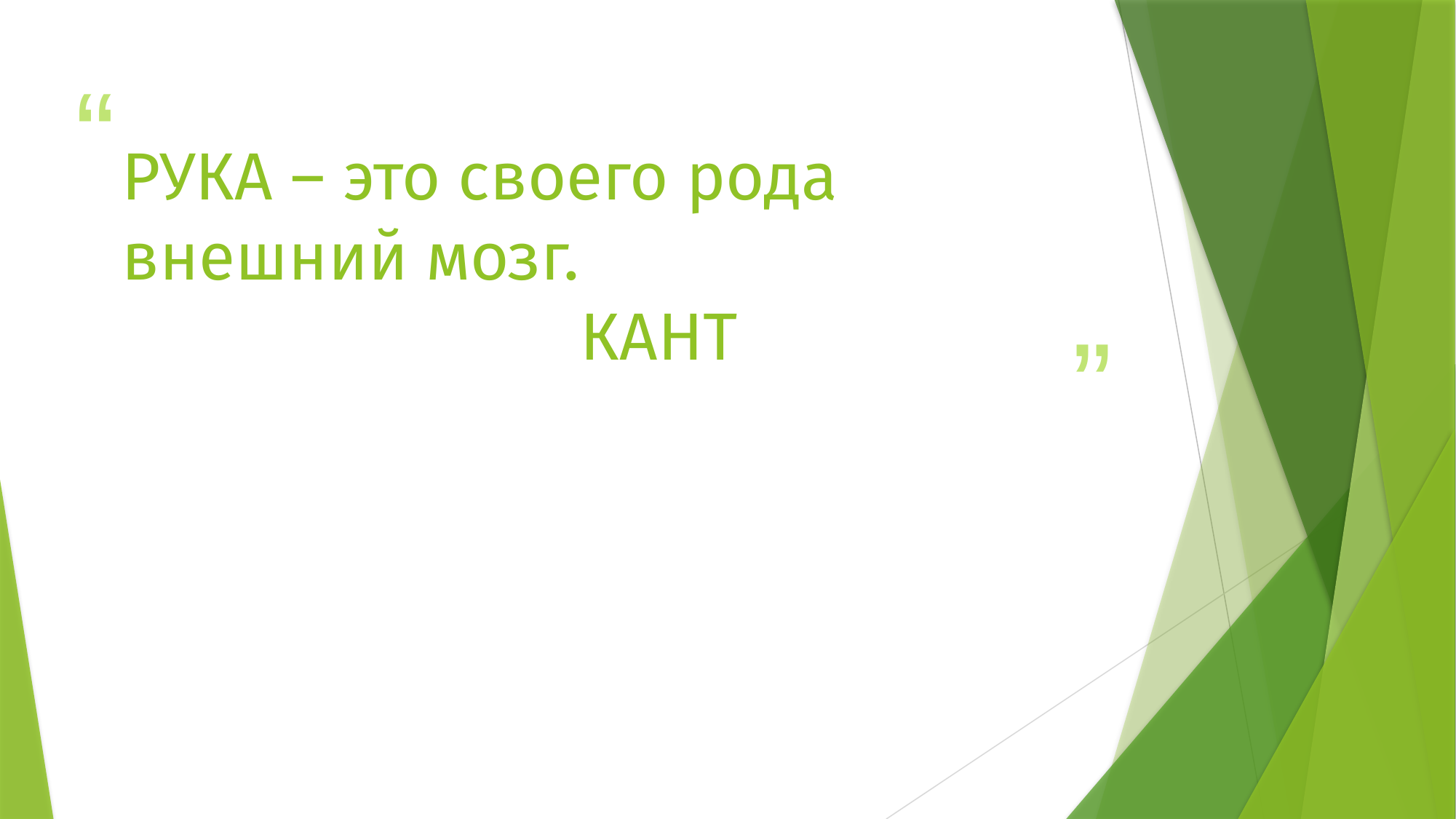

# РУКА – это своего рода внешний мозг. КАНТ